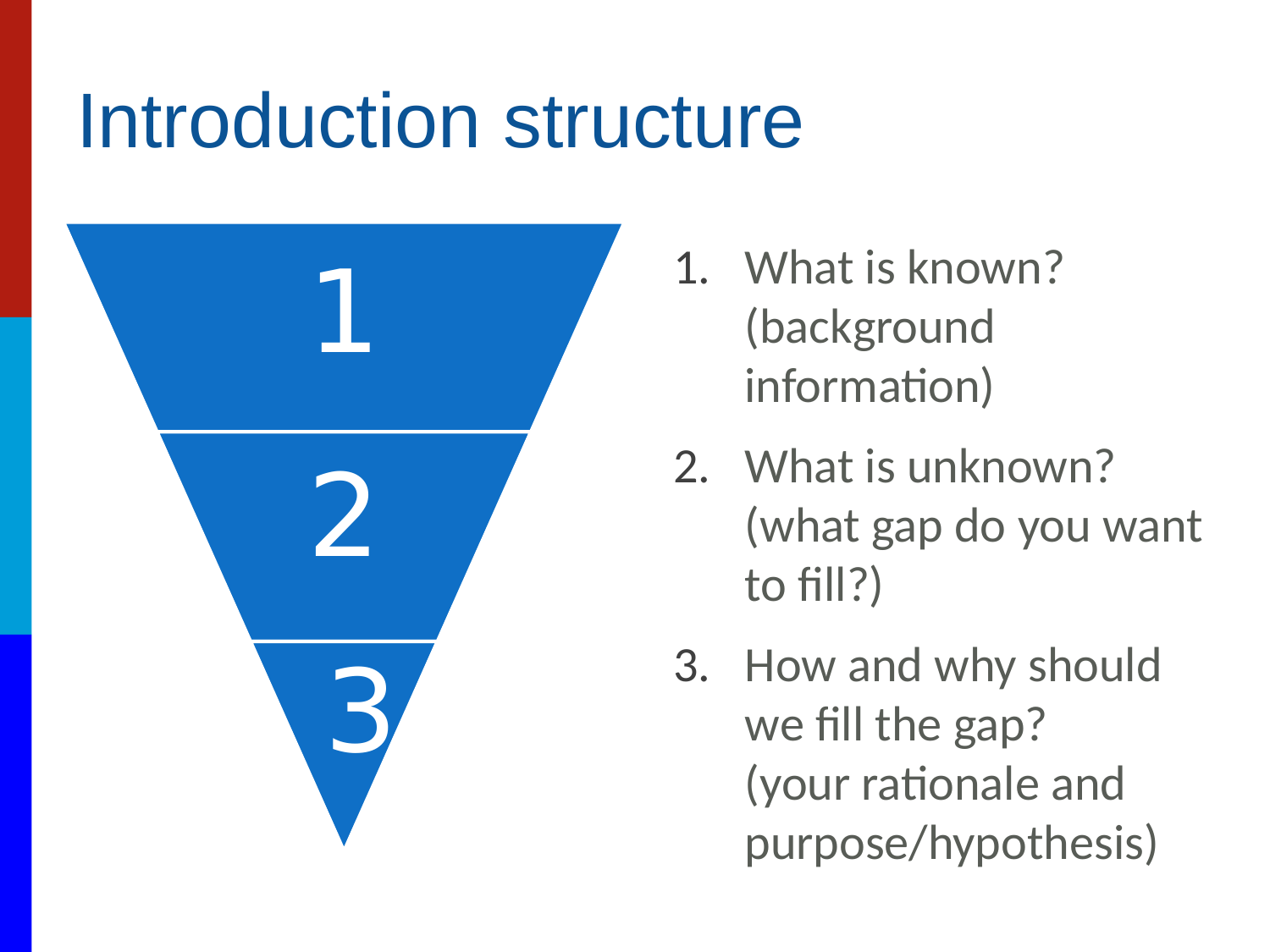

# Introduction structure
1
2
3
What is known? (background information)
What is unknown? (what gap do you want to fill?)
How and why should we fill the gap?     (your rationale and purpose/hypothesis)